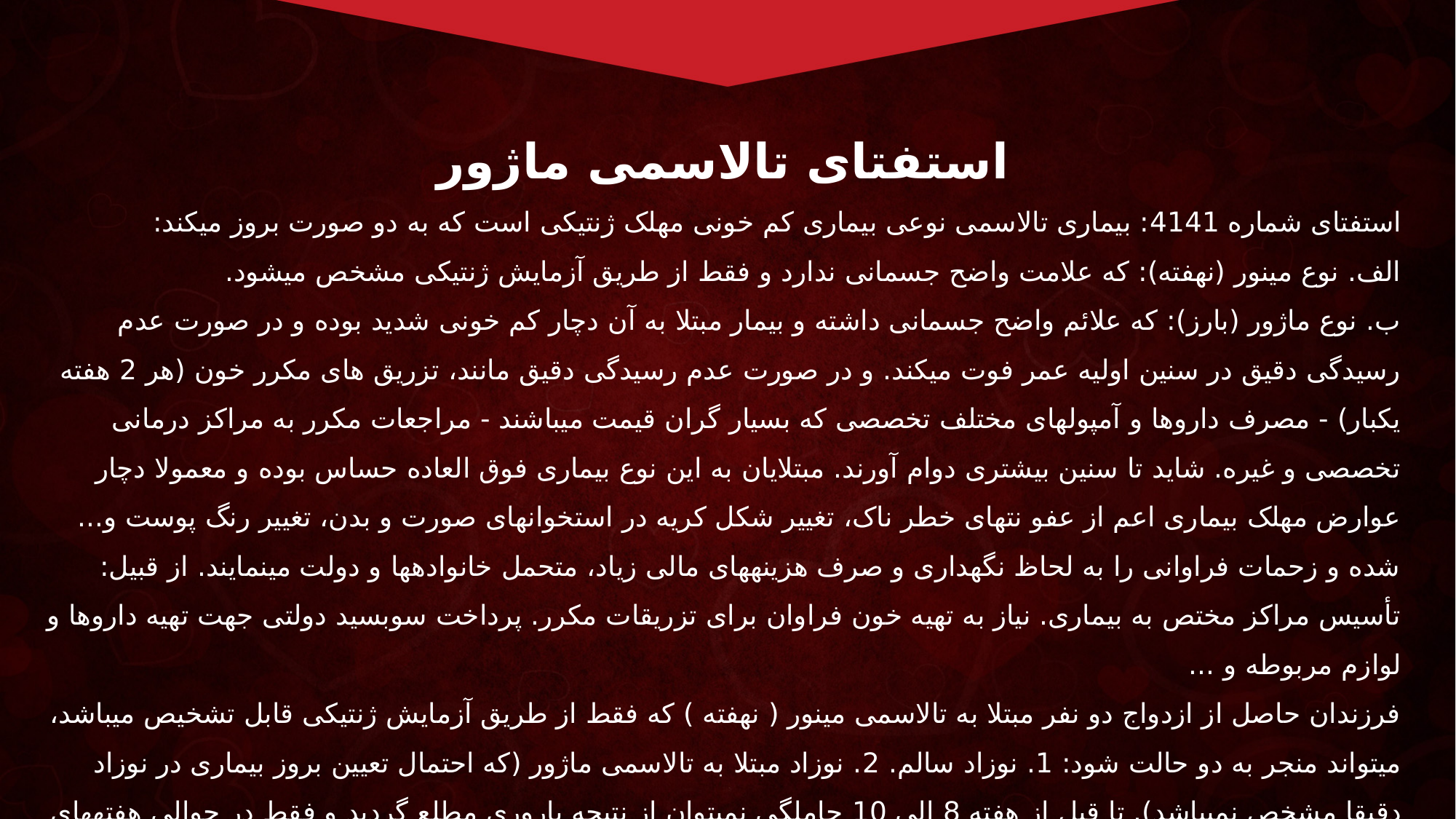

استفتای تالاسمی ماژور
استفتای شماره 4141: بیماری تالاسمی نوعی بیماری کم خونی مهلک ژنتیکی است که به دو صورت بروز می‏کند:
الف. نوع مینور (نهفته): که علامت واضح جسمانی ندارد و فقط از طریق آزمایش ژنتیکی مشخص می‏شود.
ب. نوع ماژور (بارز): که علائم واضح جسمانی داشته و بیمار مبتلا به آن دچار کم خونی شدید بوده و در صورت عدم رسیدگی دقیق در سنین اولیه عمر فوت می‏کند. و در صورت عدم رسیدگی دقیق مانند، تزریق های مکرر خون (هر 2 هفته یکبار) - مصرف داروها و آمپولهای مختلف تخصصی که بسیار گران قیمت می‏باشند - مراجعات مکرر به مراکز درمانی تخصصی و غیره. شاید تا سنین بیشتری دوام آورند. مبتلایان به این نوع بیماری فوق العاده حساس بوده و معمولا دچار عوارض مهلک بیماری اعم از عفو نتهای خطر ناک، تغییر شکل کریه در استخوانهای صورت و بدن، تغییر رنگ پوست و... شده و زحمات فراوانی را به لحاظ نگهداری و صرف هزینه‏های مالی زیاد، متحمل خانواده‏ها و دولت می‏نمایند. از قبیل: تأسیس مراکز مختص به بیماری. نیاز به تهیه خون فراوان برای تزریقات مکرر. پرداخت سوبسید دولتی جهت تهیه داروها و لوازم مربوطه و ...
فرزندان حاصل از ازدواج دو نفر مبتلا به تالاسمی مینور ( نهفته ) که فقط از طریق آزمایش ژنتیکی قابل تشخیص می‏باشد، می‏تواند منجر به دو حالت شود: 1. نوزاد سالم. 2. نوزاد مبتلا به تالاسمی ماژور (که احتمال تعیین بروز بیماری در نوزاد دقیقا مشخص نمی‏باشد). تا قبل از هفته 8 الی 10 حاملگی نمی‏توان از نتیجه باروری مطلع گردید و فقط در حوالی هفته‏های 8 الی 10 حاملگی و از آن به بعد است که می‏توان با نمونه برداری از جنین و ضمائم آن در داخل رحم و بررسی ژنتیکی نمونه مربوطه، وجود یا عدم وجود بیماری را در جنین تشخیص داد.